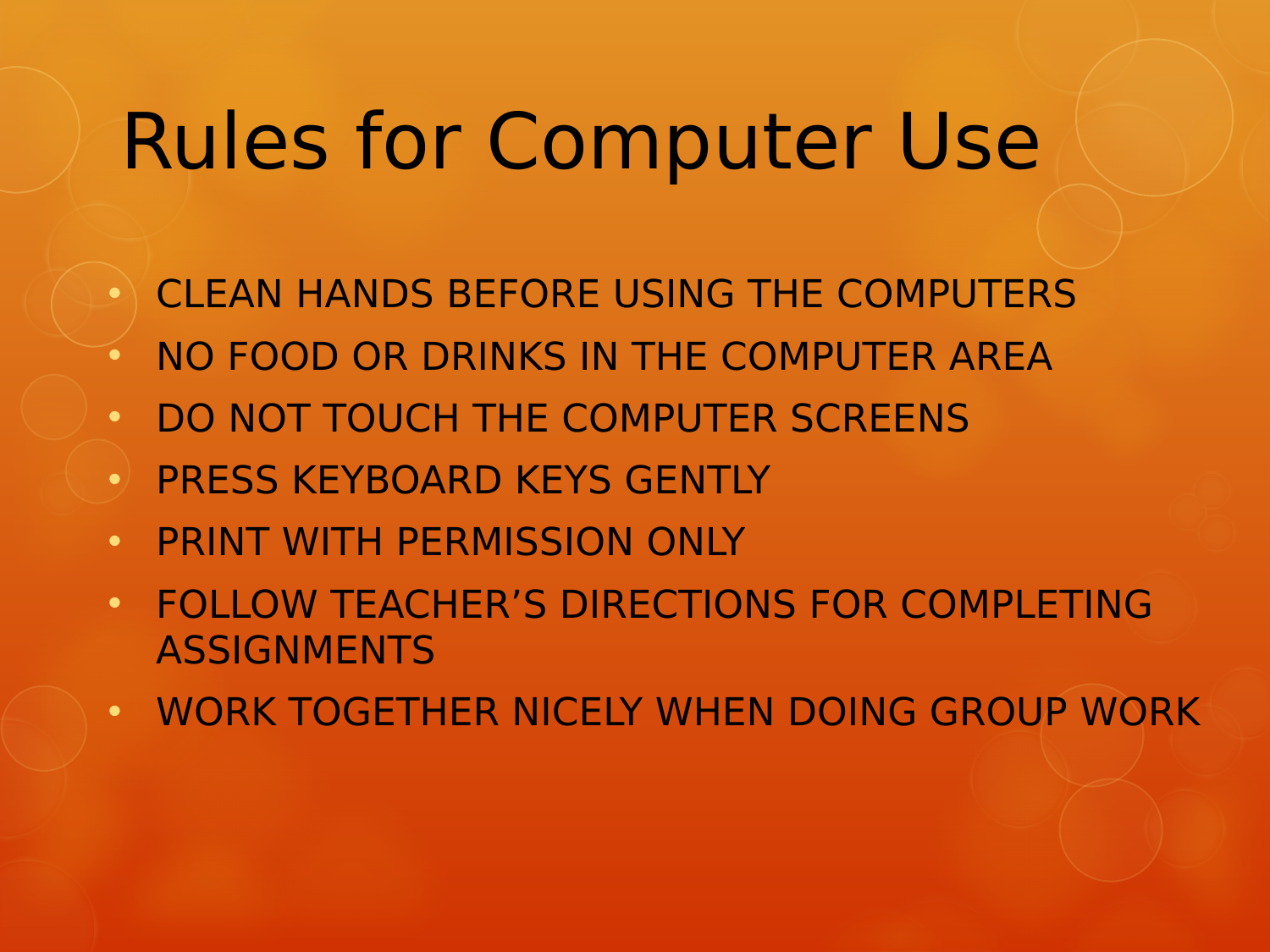

# Rules for Computer Use

CLEAN HANDS BEFORE USING THE COMPUTERS
NO FOOD OR DRINKS IN THE COMPUTER AREA
DO NOT TOUCH THE COMPUTER SCREENS
PRESS KEYBOARD KEYS GENTLY
PRINT WITH PERMISSION ONLY
FOLLOW TEACHER’S DIRECTIONS FOR COMPLETING ASSIGNMENTS
WORK TOGETHER NICELY WHEN DOING GROUP WORK